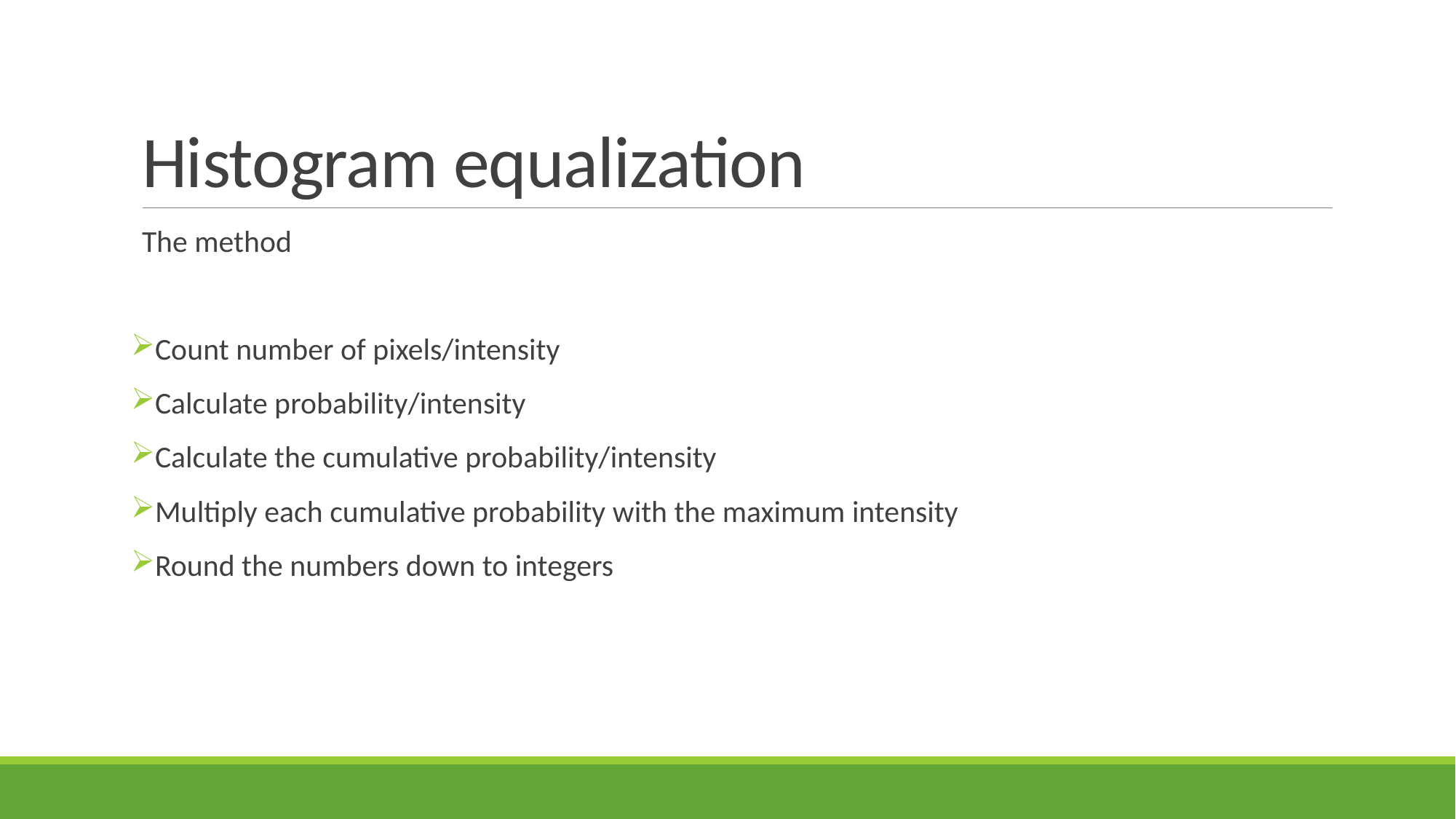

# Histogram equalization
The method

Count number of pixels/intensity
Calculate probability/intensity
Calculate the cumulative probability/intensity
Multiply each cumulative probability with the maximum intensity
Round the numbers down to integers